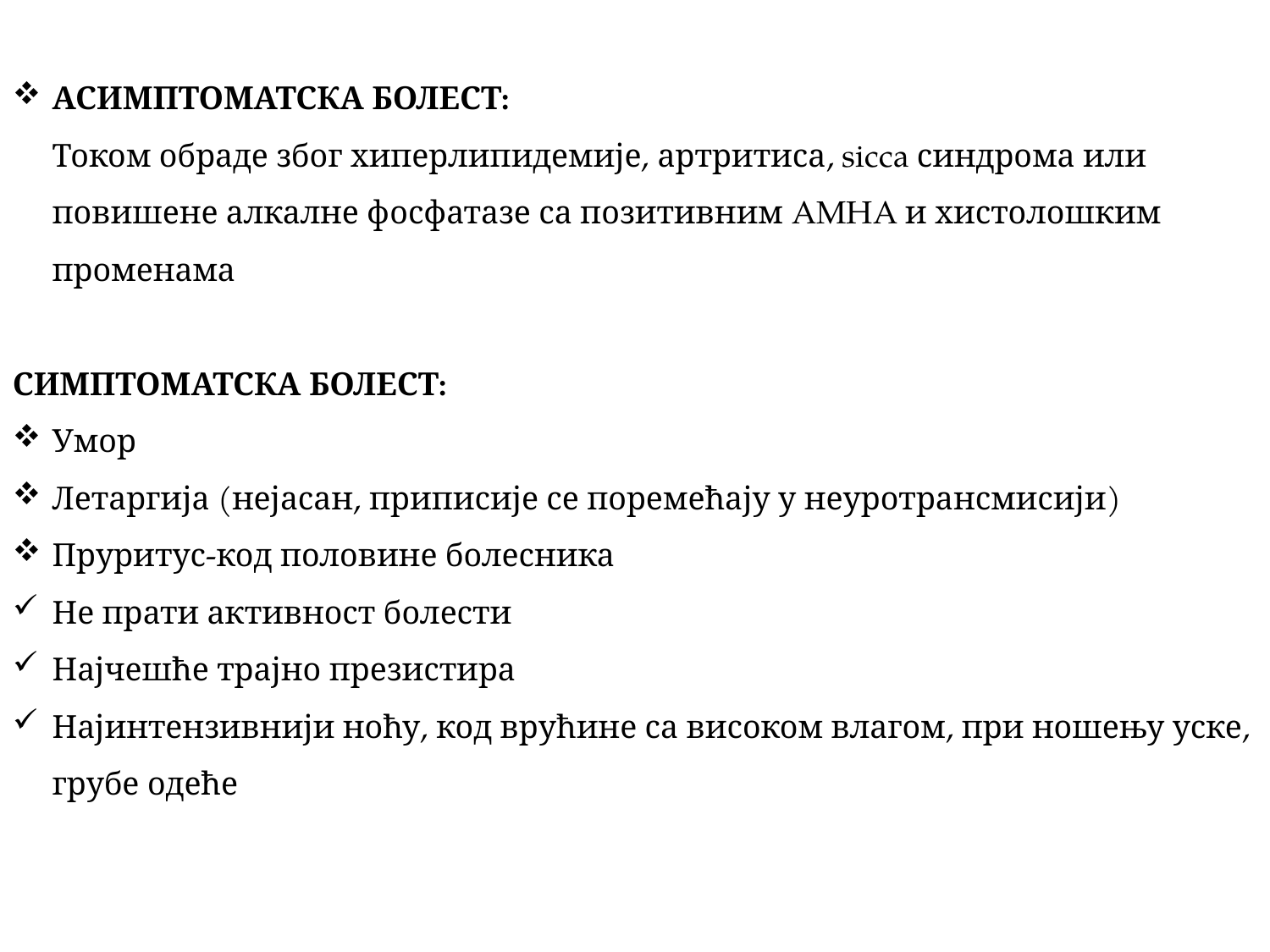

АСИМПТОМАТСКА БОЛЕСТ:
Током обраде због хиперлипидемије, артритиса, sicca синдрома или повишене алкалне фосфатазе са позитивним AMHA и хистолошким променама

СИМПТОМАТСКА БОЛЕСТ:
Умор
Летаргија (нејасан, приписије се поремећају у неуротрансмисији)
Пруритус-код половине болесника
Не прати активност болести
Најчешће трајно презистира
Најинтензивнији ноћу, код врућине са високом влагом, при ношењу уске, грубе одеће